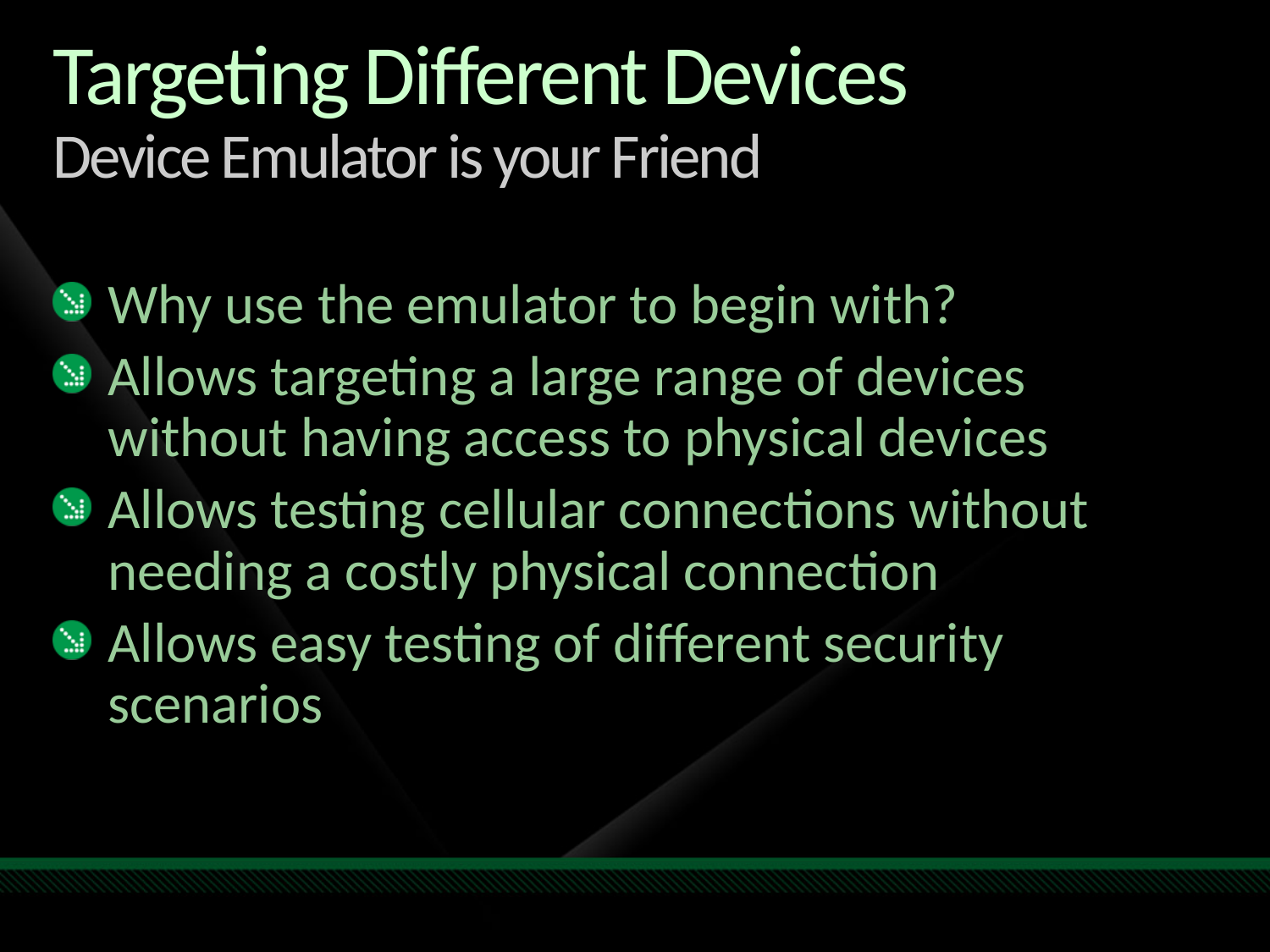

# Targeting Different Devices Device Emulator is your Friend

Why use the emulator to begin with?
Allows targeting a large range of devices without having access to physical devices
Allows testing cellular connections without needing a costly physical connection
Allows easy testing of different security scenarios